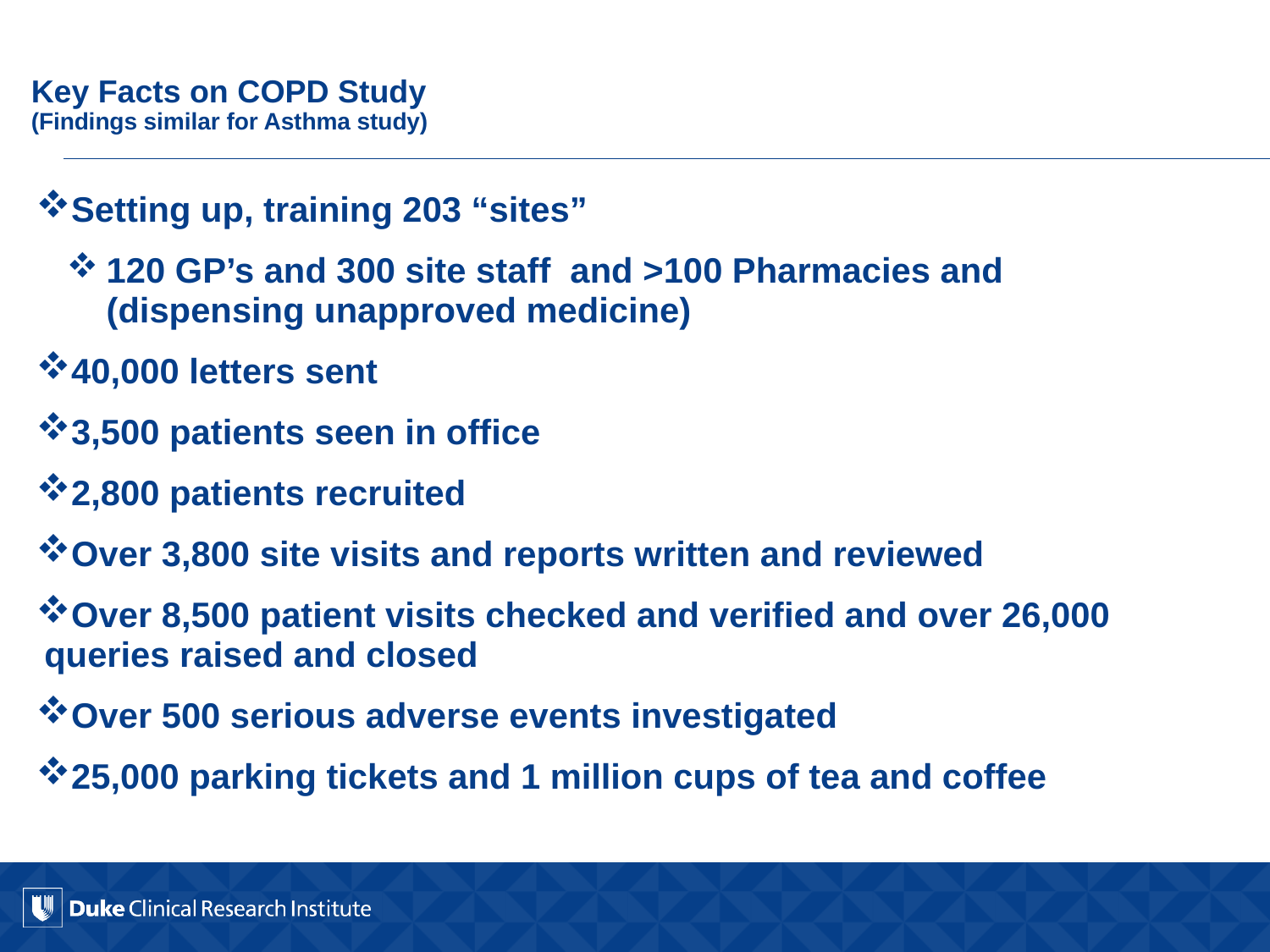

# Key Facts on COPD Study (Findings similar for Asthma study)
Setting up, training 203 “sites”
120 GP’s and 300 site staff  and >100 Pharmacies and (dispensing unapproved medicine)
40,000 letters sent
3,500 patients seen in office
2,800 patients recruited
Over 3,800 site visits and reports written and reviewed
Over 8,500 patient visits checked and verified and over 26,000 queries raised and closed
Over 500 serious adverse events investigated
25,000 parking tickets and 1 million cups of tea and coffee